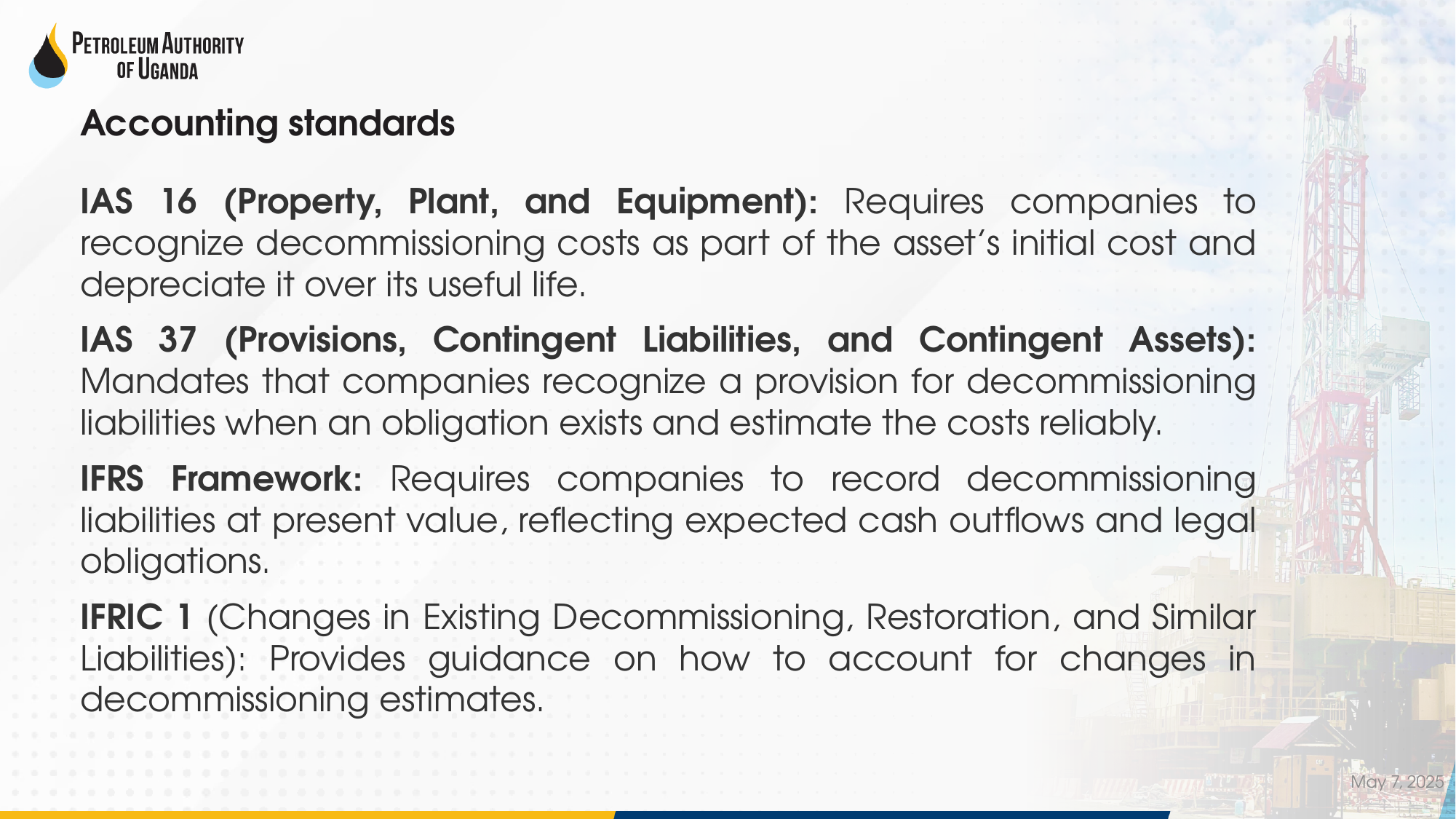

# Accounting standards
IAS 16 (Property, Plant, and Equipment): Requires companies to recognize decommissioning costs as part of the asset’s initial cost and depreciate it over its useful life.
IAS 37 (Provisions, Contingent Liabilities, and Contingent Assets): Mandates that companies recognize a provision for decommissioning liabilities when an obligation exists and estimate the costs reliably.
IFRS Framework: Requires companies to record decommissioning liabilities at present value, reflecting expected cash outflows and legal obligations.
IFRIC 1 (Changes in Existing Decommissioning, Restoration, and Similar Liabilities): Provides guidance on how to account for changes in decommissioning estimates.

May 7, 2025